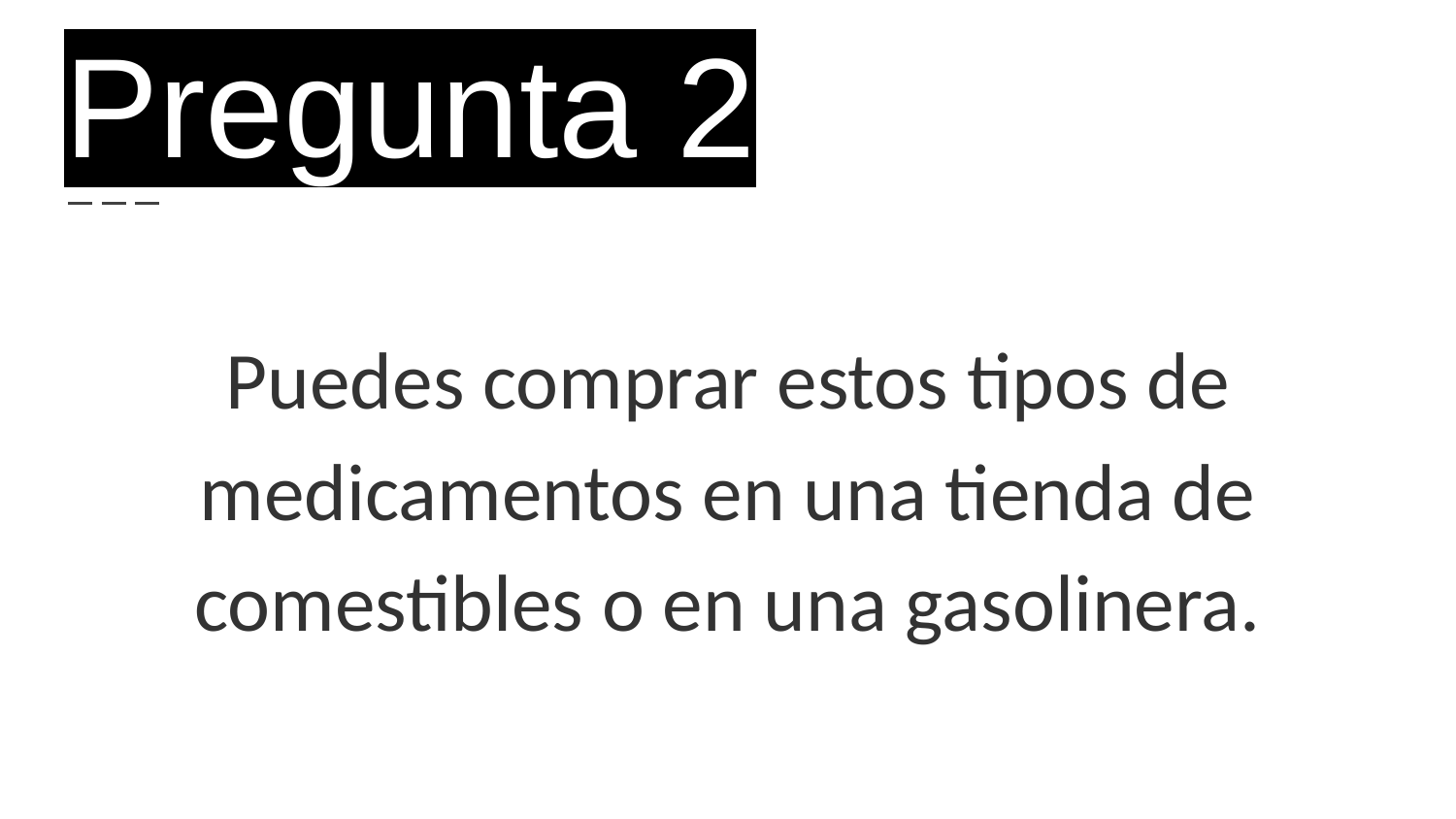

# Pregunta 2
Puedes comprar estos tipos de medicamentos en una tienda de comestibles o en una gasolinera.